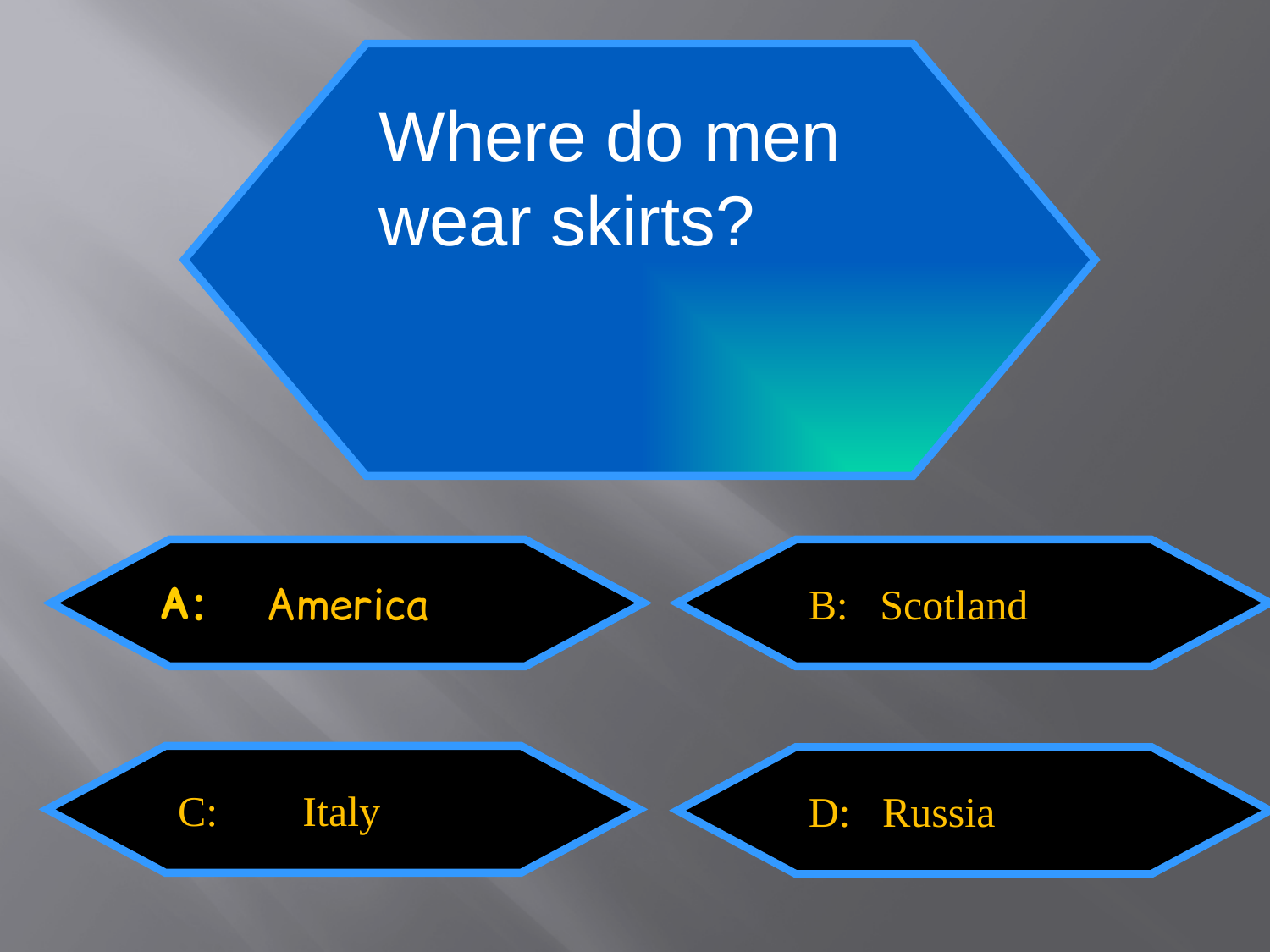

Where do men
wear skirts?

America
B:   Scotland
A:
C:        Italy
D:   Russia